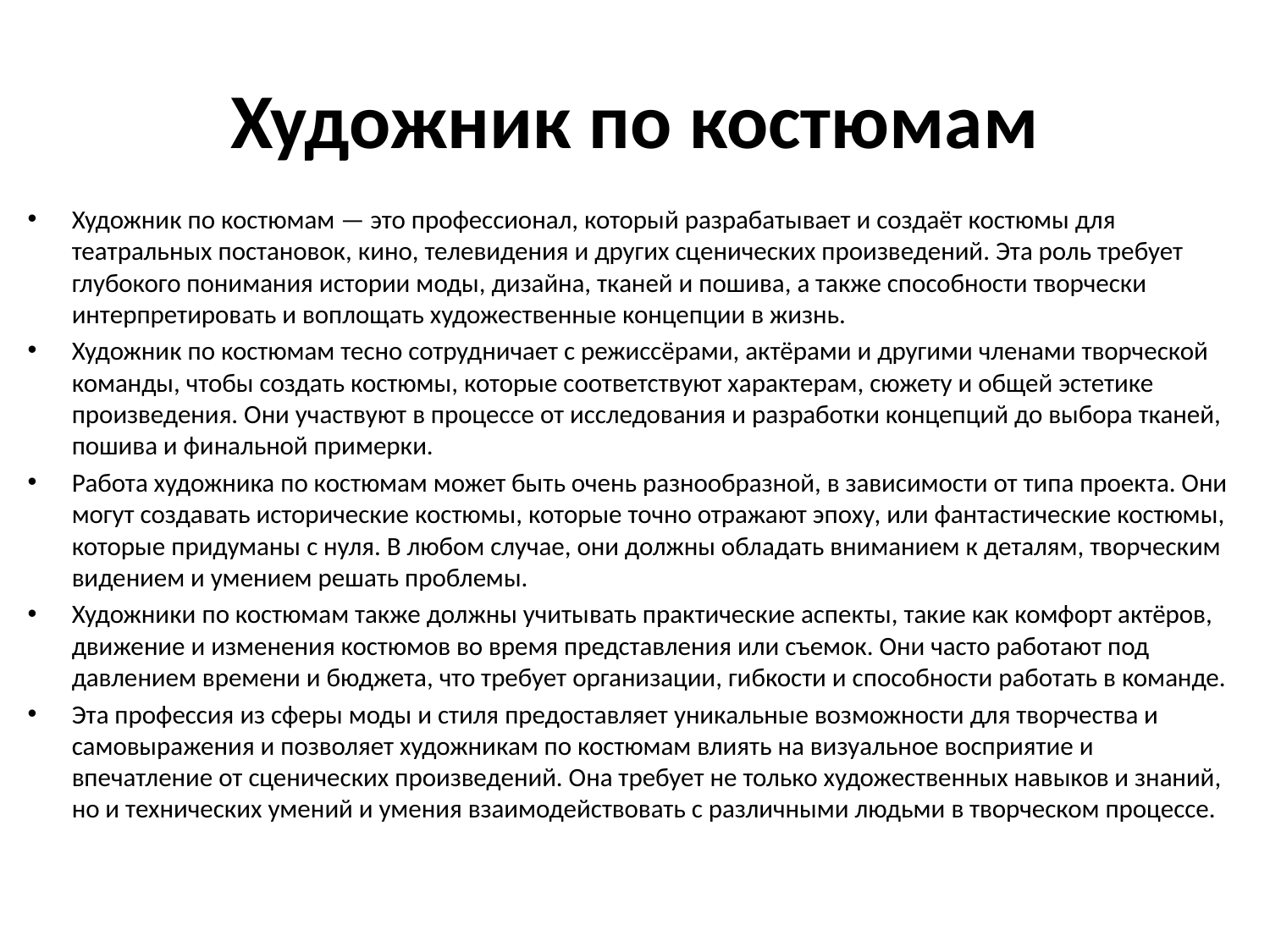

# Художник по костюмам
Художник по костюмам — это профессионал, который разрабатывает и создаёт костюмы для театральных постановок, кино, телевидения и других сценических произведений. Эта роль требует глубокого понимания истории моды, дизайна, тканей и пошива, а также способности творчески интерпретировать и воплощать художественные концепции в жизнь.
Художник по костюмам тесно сотрудничает с режиссёрами, актёрами и другими членами творческой команды, чтобы создать костюмы, которые соответствуют характерам, сюжету и общей эстетике произведения. Они участвуют в процессе от исследования и разработки концепций до выбора тканей, пошива и финальной примерки.
Работа художника по костюмам может быть очень разнообразной, в зависимости от типа проекта. Они могут создавать исторические костюмы, которые точно отражают эпоху, или фантастические костюмы, которые придуманы с нуля. В любом случае, они должны обладать вниманием к деталям, творческим видением и умением решать проблемы.
Художники по костюмам также должны учитывать практические аспекты, такие как комфорт актёров, движение и изменения костюмов во время представления или съемок. Они часто работают под давлением времени и бюджета, что требует организации, гибкости и способности работать в команде.
Эта профессия из сферы моды и стиля предоставляет уникальные возможности для творчества и самовыражения и позволяет художникам по костюмам влиять на визуальное восприятие и впечатление от сценических произведений. Она требует не только художественных навыков и знаний, но и технических умений и умения взаимодействовать с различными людьми в творческом процессе.